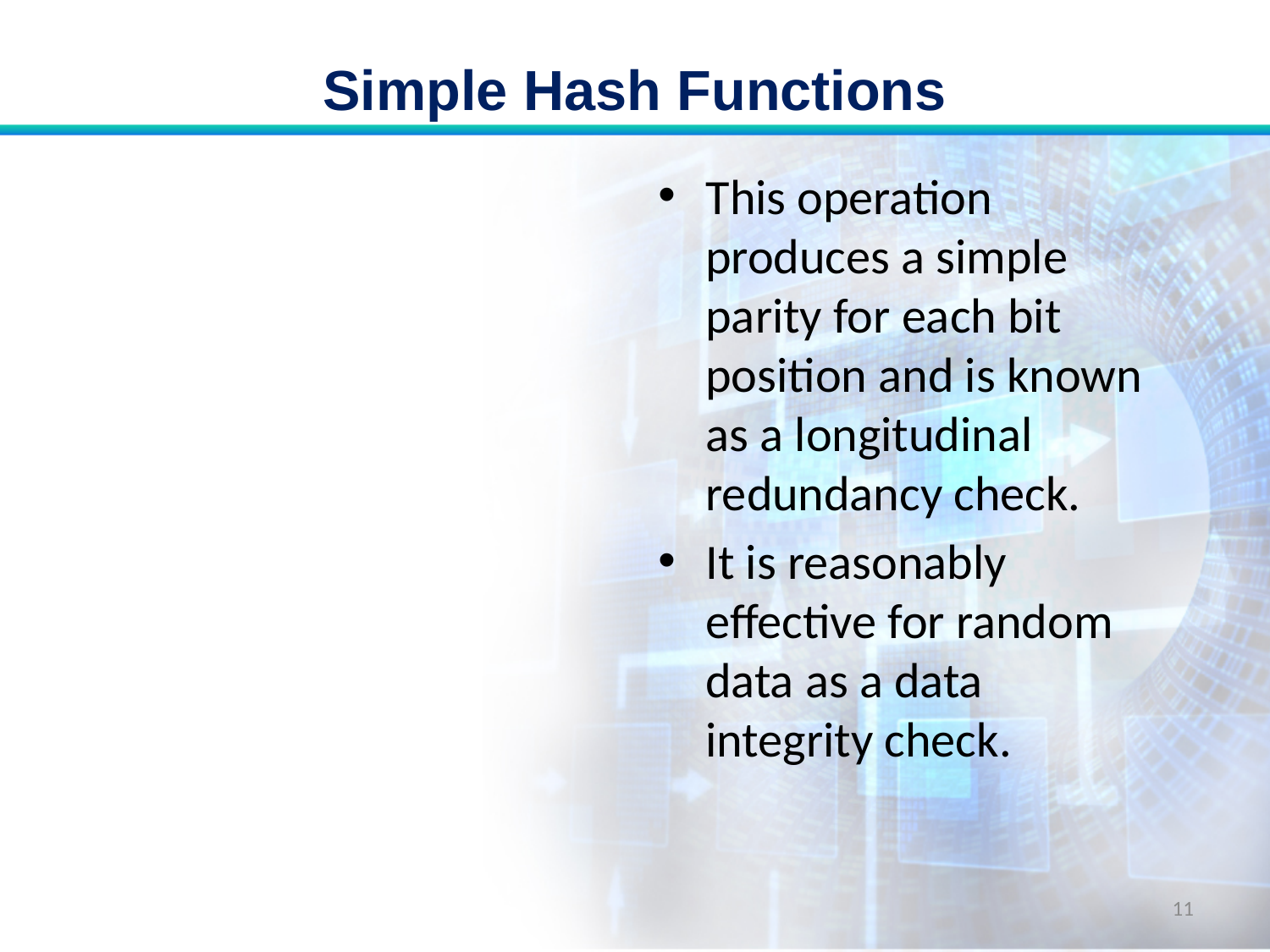

# Simple Hash Functions
This operation produces a simple parity for each bit position and is known as a longitudinal redundancy check.
It is reasonably effective for random data as a data integrity check.
11